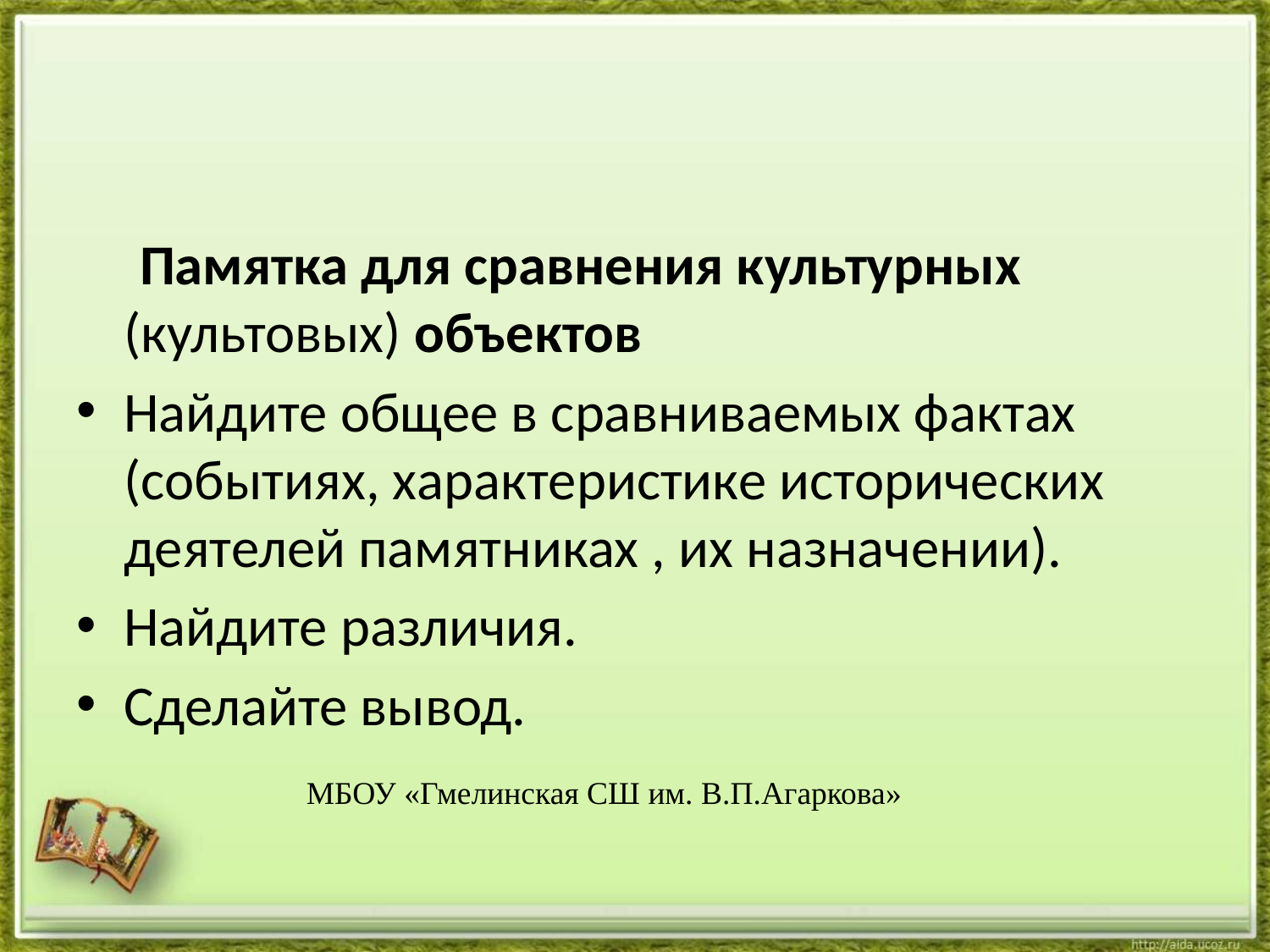

Памятка для сравнения культурных (культовых) объектов
Найдите общее в сравниваемых фактах (событиях, характеристике исторических деятелей памятниках , их назначении).
Найдите различия.
Сделайте вывод.
                  МБОУ «Гмелинская СШ им. В.П.Агаркова»